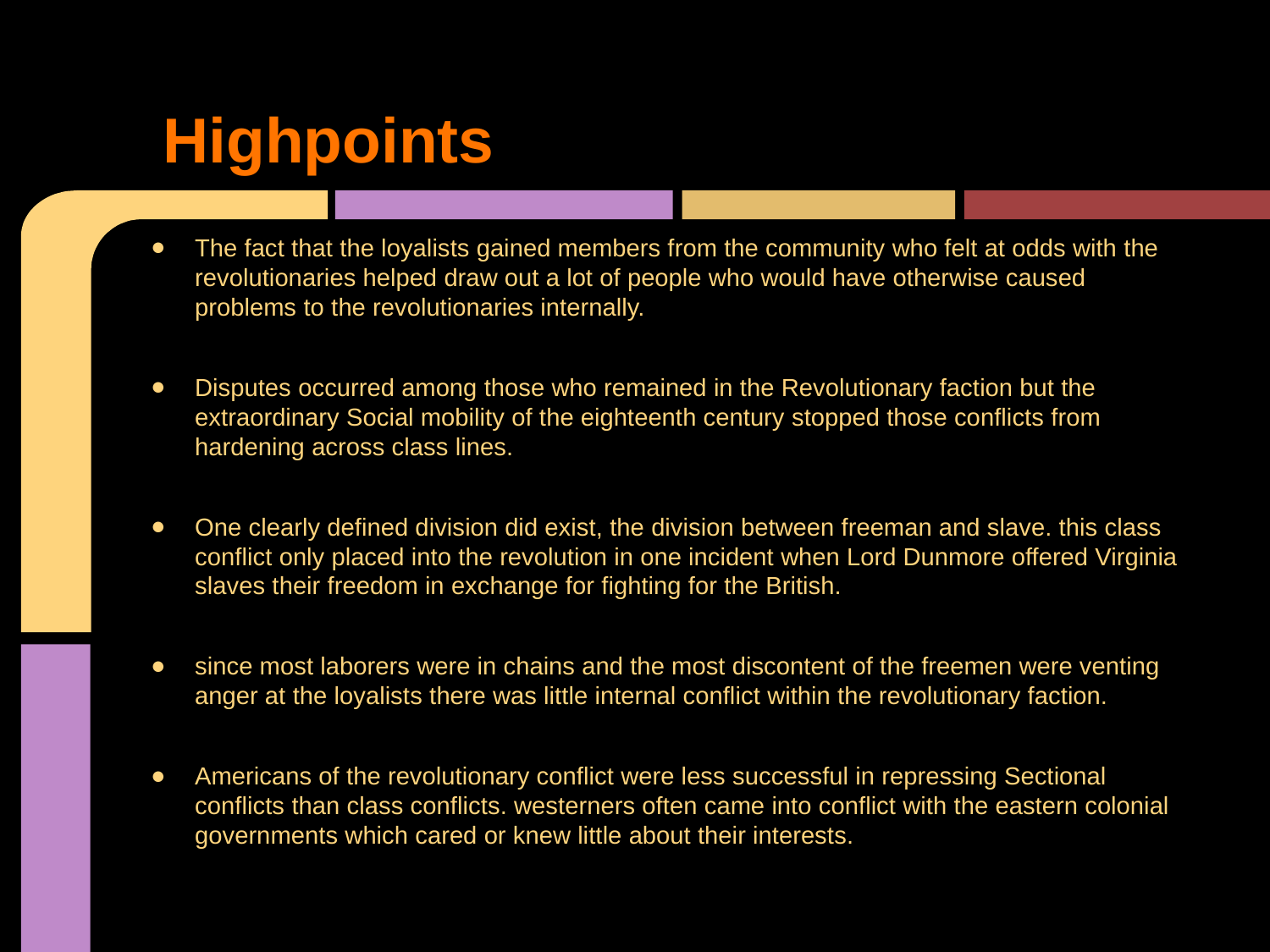

# Highpoints
The fact that the loyalists gained members from the community who felt at odds with the revolutionaries helped draw out a lot of people who would have otherwise caused problems to the revolutionaries internally.

Disputes occurred among those who remained in the Revolutionary faction but the extraordinary Social mobility of the eighteenth century stopped those conflicts from hardening across class lines.

One clearly defined division did exist, the division between freeman and slave. this class conflict only placed into the revolution in one incident when Lord Dunmore offered Virginia slaves their freedom in exchange for fighting for the British.

since most laborers were in chains and the most discontent of the freemen were venting anger at the loyalists there was little internal conflict within the revolutionary faction.

Americans of the revolutionary conflict were less successful in repressing Sectional conflicts than class conflicts. westerners often came into conflict with the eastern colonial governments which cared or knew little about their interests.